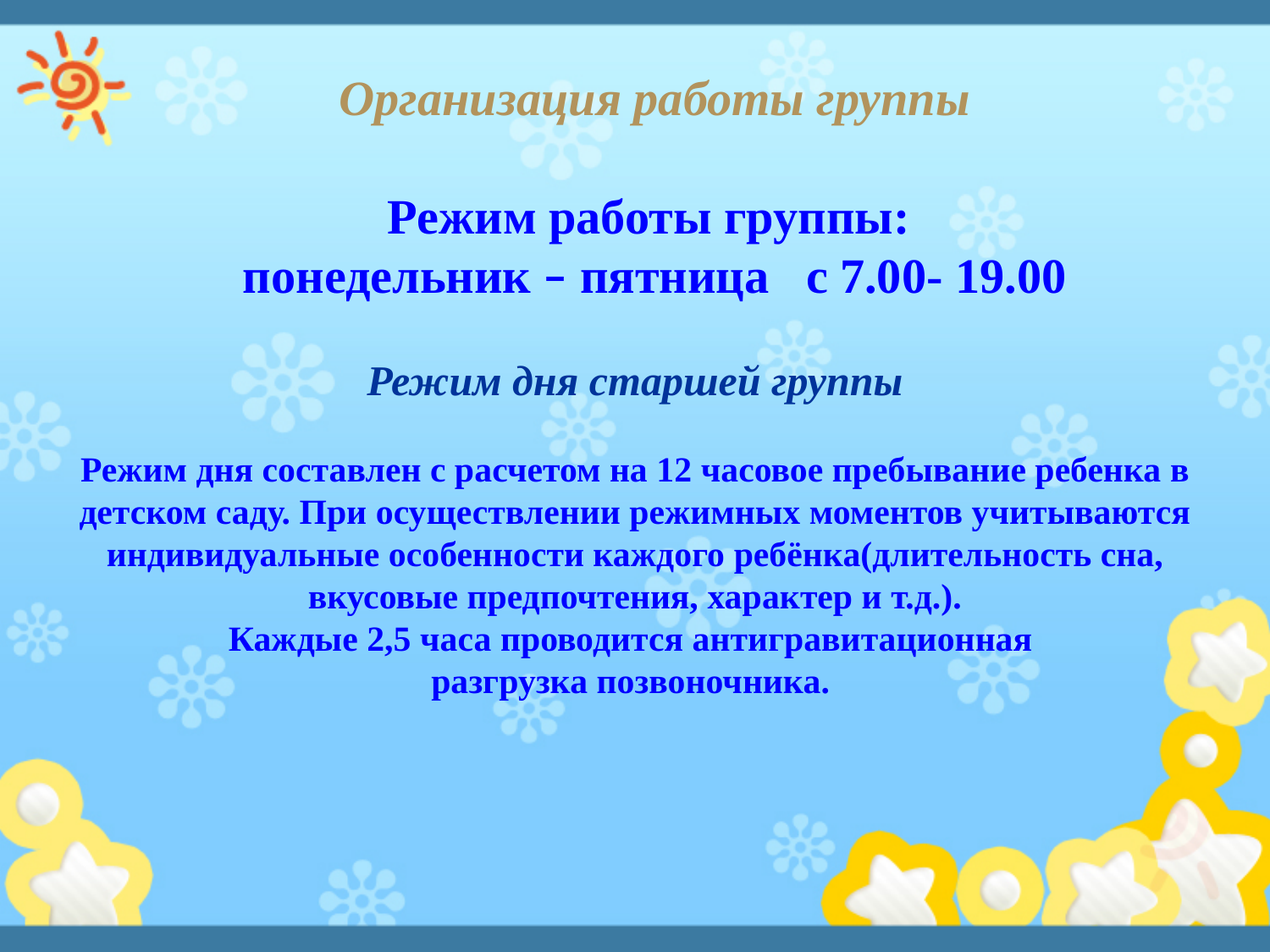

Организация работы группы

Режим работы группы:
понедельник – пятница   с 7.00- 19.00
Режим дня старшей группы

Режим дня составлен с расчетом на 12 часовое пребывание ребенка в детском саду. При осуществлении режимных моментов учитываются индивидуальные особенности каждого ребёнка(длительность сна, вкусовые предпочтения, характер и т.д.).
Каждые 2,5 часа проводится антигравитационная
разгрузка позвоночника.